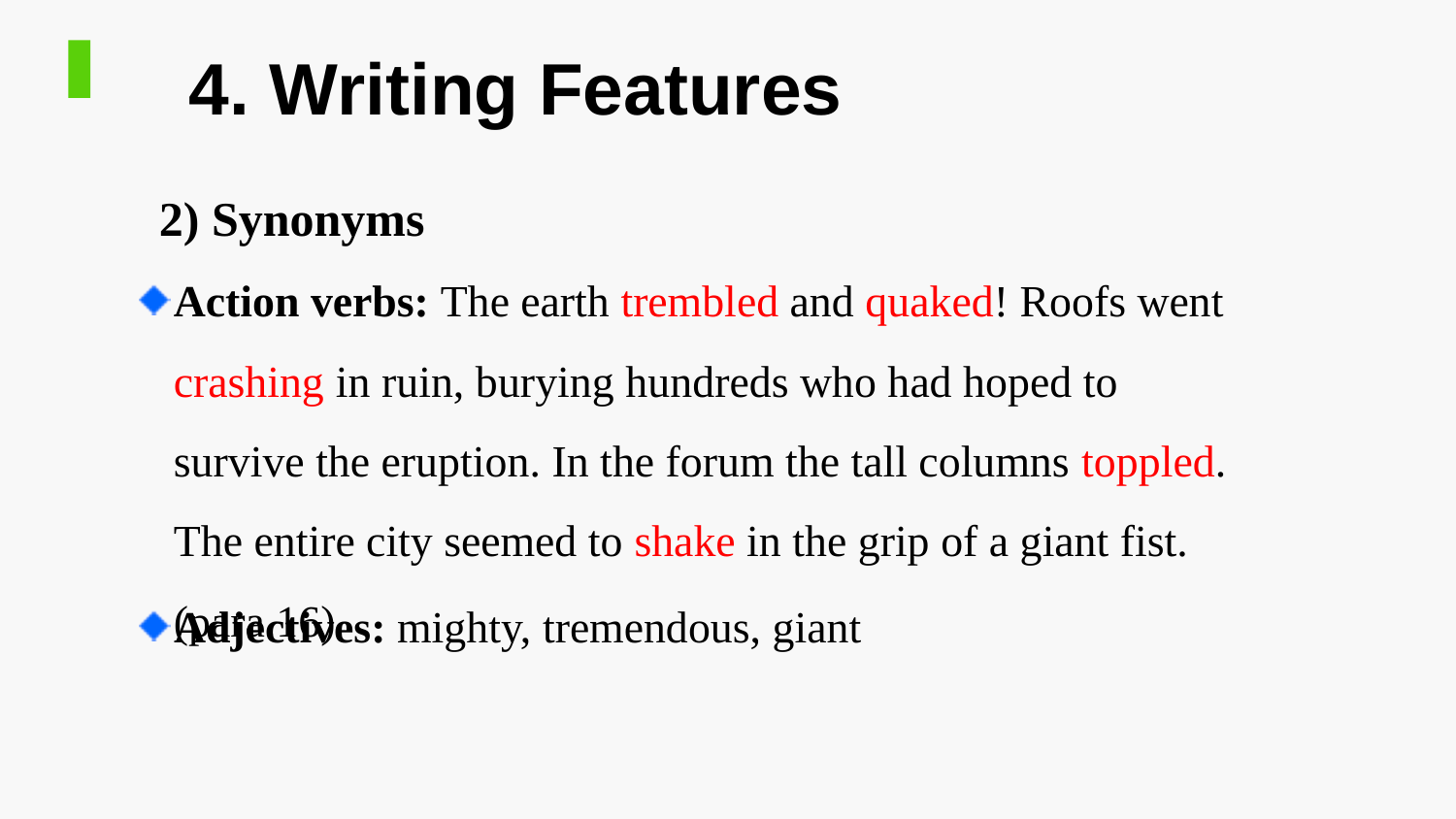

4. Writing Features
2) Synonyms
Action verbs: The earth trembled and quaked! Roofs went crashing in ruin, burying hundreds who had hoped to survive the eruption. In the forum the tall columns toppled. The entire city seemed to shake in the grip of a giant fist.(para.16)
Adjectives: mighty, tremendous, giant